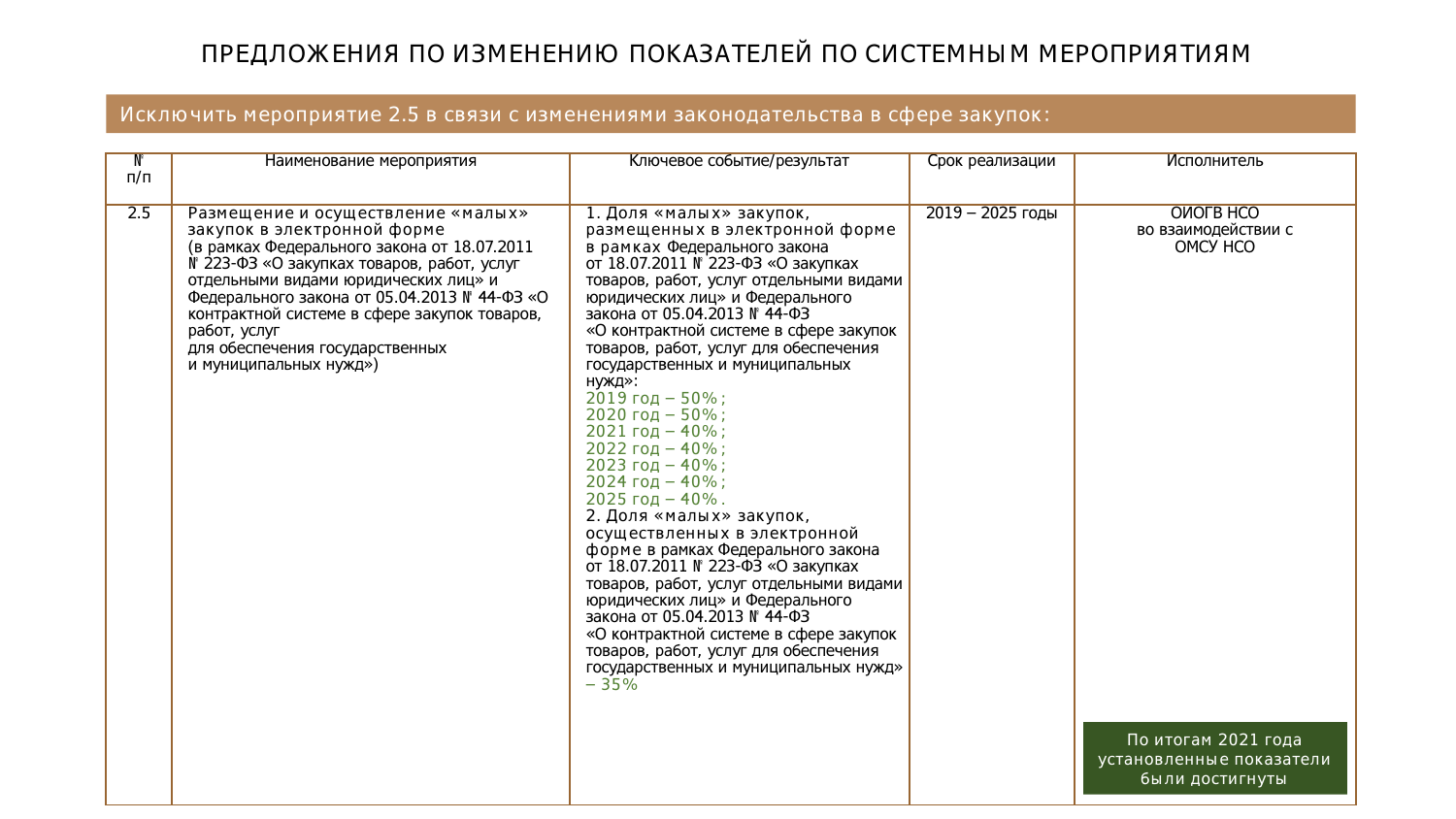

ПРЕДЛОЖЕНИЯ ПО ИЗМЕНЕНИЮ ПОКАЗАТЕЛЕЙ ПО СИСТЕМНЫМ МЕРОПРИЯТИЯМ
Исключить мероприятие 2.5 в связи с изменениями законодательства в сфере закупок:
| № п/п | Наименование мероприятия | Ключевое событие/результат | Срок реализации | Исполнитель |
| --- | --- | --- | --- | --- |
| 2.5 | Размещение и осуществление «малых» закупок в электронной форме (в рамках Федерального закона от 18.07.2011 № 223-ФЗ «О закупках товаров, работ, услуг отдельными видами юридических лиц» и Федерального закона от 05.04.2013 № 44-ФЗ «О контрактной системе в сфере закупок товаров, работ, услуг для обеспечения государственных и муниципальных нужд») | 1. Доля «малых» закупок, размещенных в электронной форме в рамках Федерального закона от 18.07.2011 № 223-ФЗ «О закупках товаров, работ, услуг отдельными видами юридических лиц» и Федерального закона от 05.04.2013 № 44-ФЗ «О контрактной системе в сфере закупок товаров, работ, услуг для обеспечения государственных и муниципальных нужд»: 2019 год – 50%; 2020 год – 50%; 2021 год – 40%; 2022 год – 40%; 2023 год – 40%; 2024 год – 40%; 2025 год – 40%. 2. Доля «малых» закупок, осуществленных в электронной форме в рамках Федерального закона от 18.07.2011 № 223-ФЗ «О закупках товаров, работ, услуг отдельными видами юридических лиц» и Федерального закона от 05.04.2013 № 44-ФЗ «О контрактной системе в сфере закупок товаров, работ, услуг для обеспечения государственных и муниципальных нужд» – 35% | 2019 – 2025 годы | ОИОГВ НСО во взаимодействии с ОМСУ НСО |

По итогам 2021 года установленные показатели были достигнуты
8